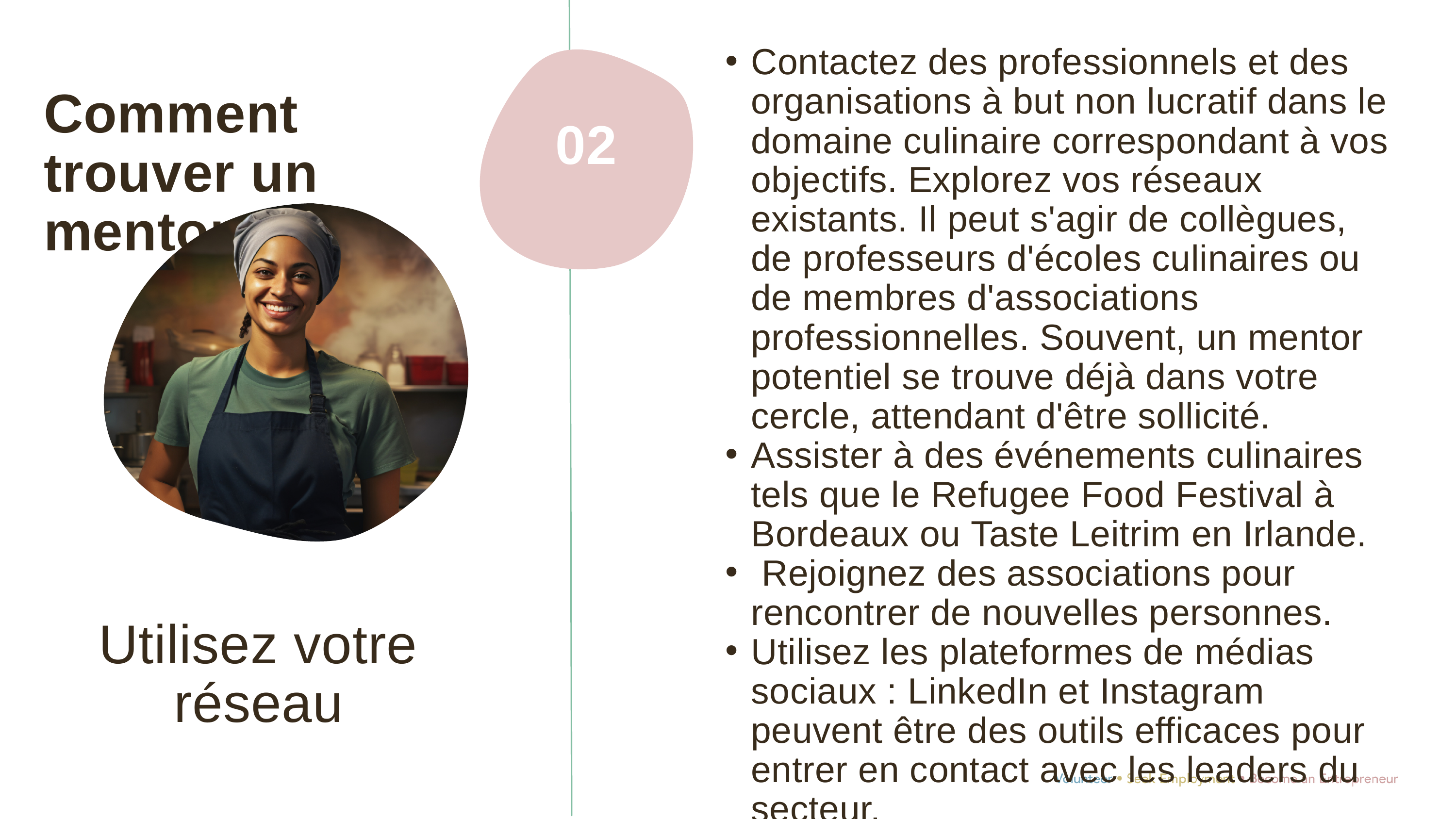

Contactez des professionnels et des organisations à but non lucratif dans le domaine culinaire correspondant à vos objectifs. Explorez vos réseaux existants. Il peut s'agir de collègues, de professeurs d'écoles culinaires ou de membres d'associations professionnelles. Souvent, un mentor potentiel se trouve déjà dans votre cercle, attendant d'être sollicité.
Assister à des événements culinaires tels que le Refugee Food Festival à Bordeaux ou Taste Leitrim en Irlande.
 Rejoignez des associations pour rencontrer de nouvelles personnes.
Utilisez les plateformes de médias sociaux : LinkedIn et Instagram peuvent être des outils efficaces pour entrer en contact avec les leaders du secteur.

Comment trouver un mentor

Utilisez votre réseau
02